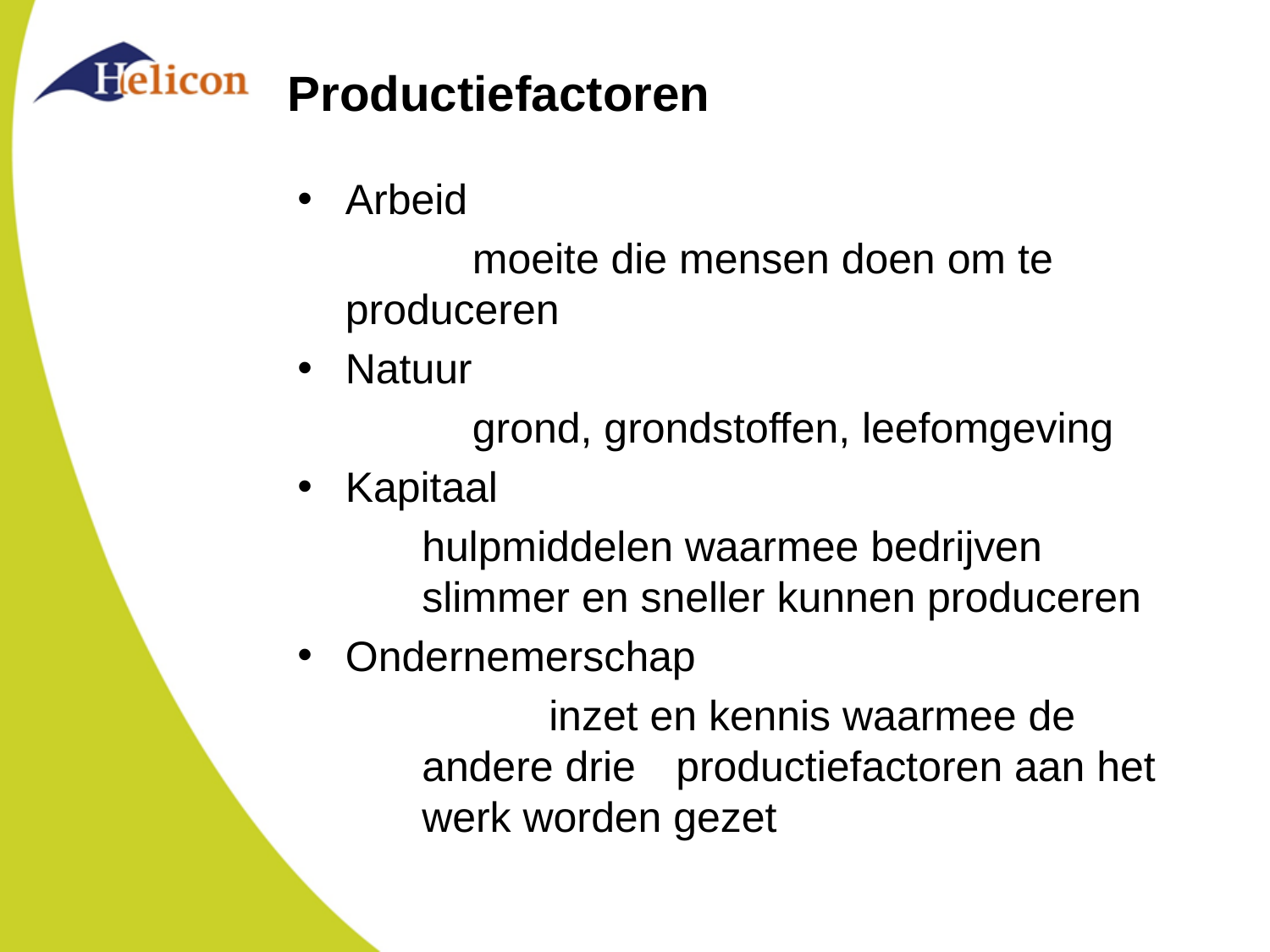

# Productiefactoren
Arbeid
		moeite die mensen doen om te produceren
Natuur
		grond, grondstoffen, leefomgeving
Kapitaal
hulpmiddelen waarmee bedrijven slimmer en sneller kunnen produceren
Ondernemerschap
	inzet en kennis waarmee de andere drie 	productiefactoren aan het werk worden gezet